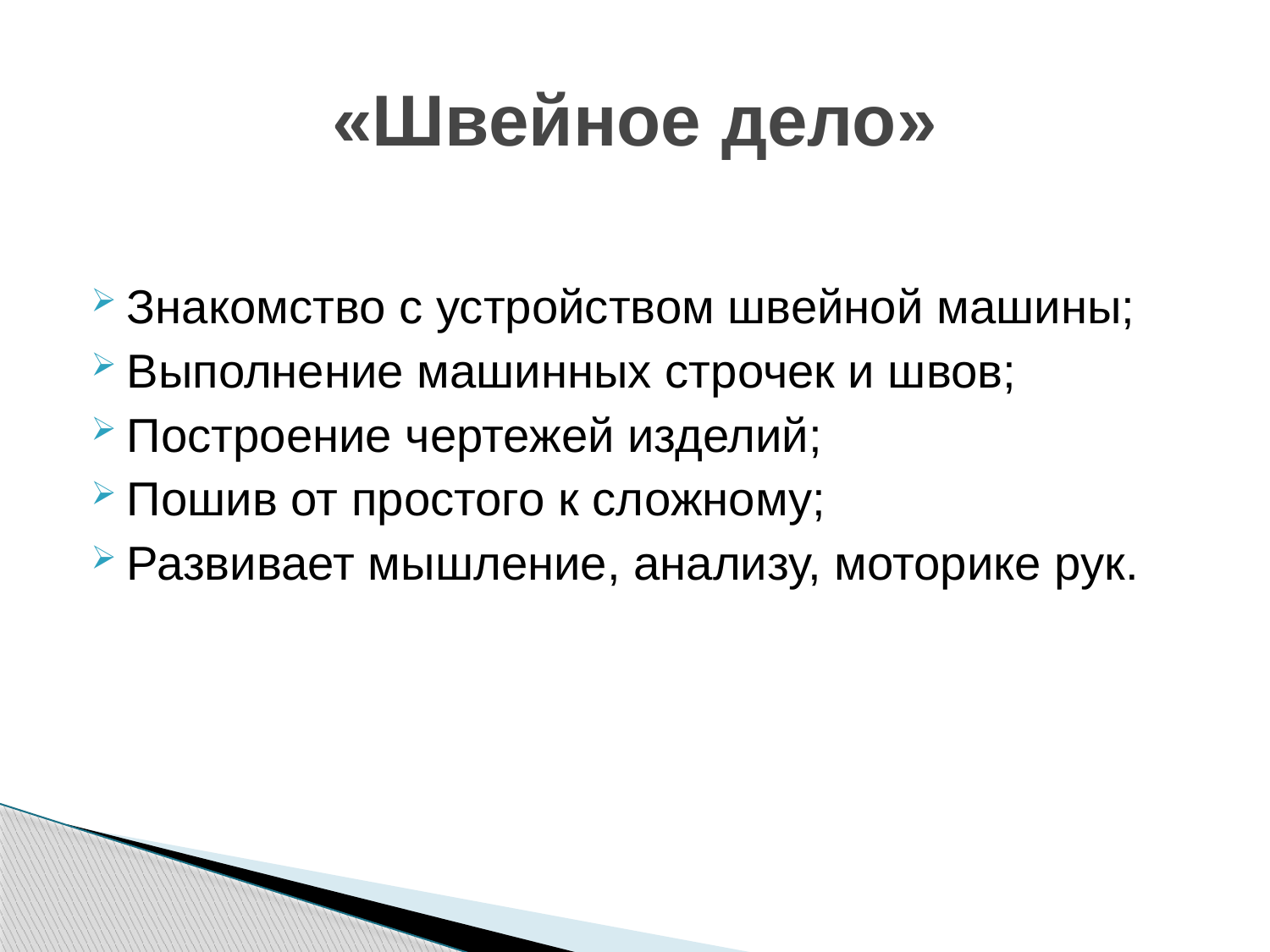

# «Швейное дело»

Знакомство с устройством швейной машины;
Выполнение машинных строчек и швов;
Построение чертежей изделий;
Пошив от простого к сложному;
Развивает мышление, анализу, моторике рук.